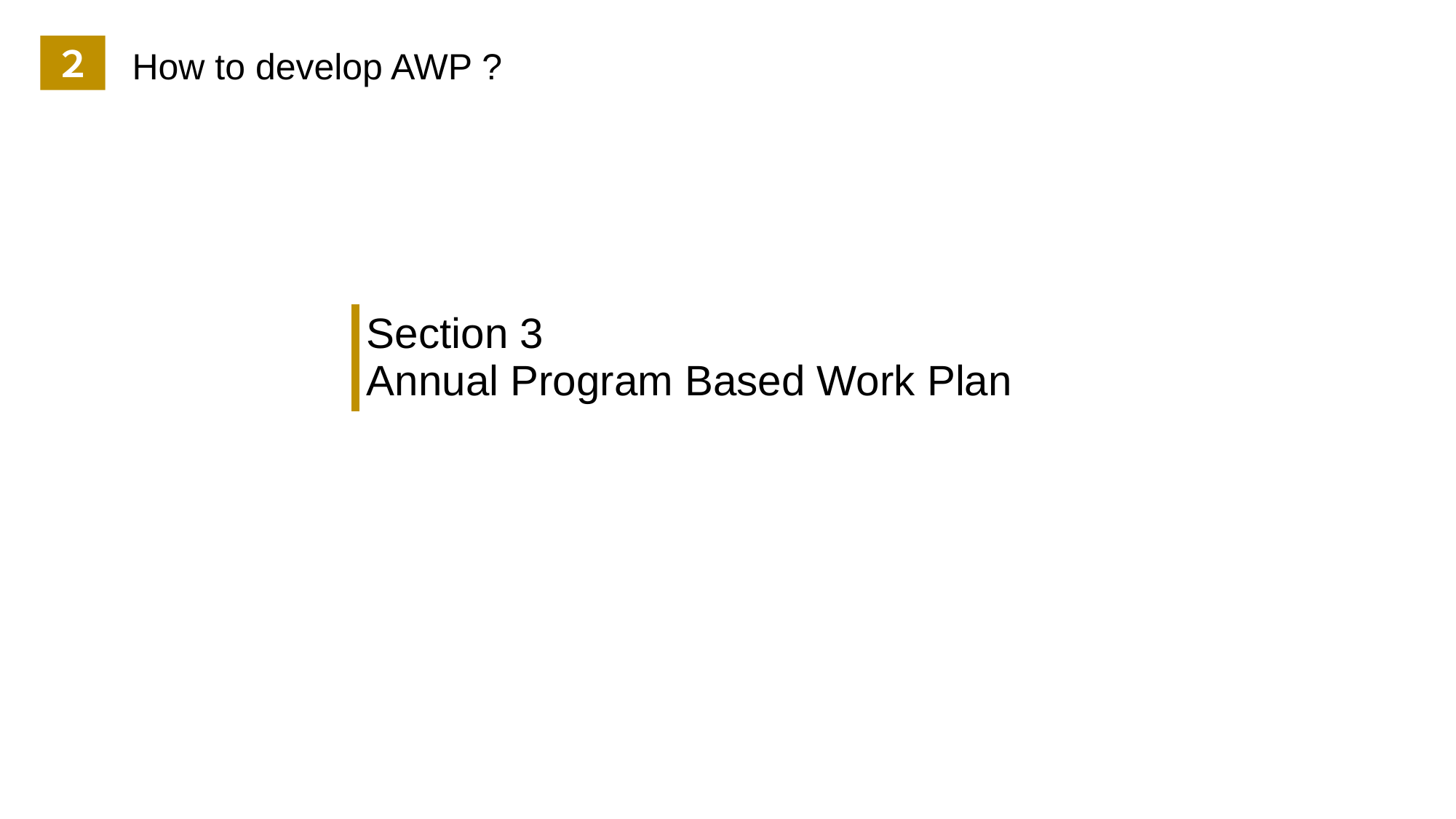

２
How to develop AWP ?
| Section 3 Annual Program Based Work Plan |
| --- |